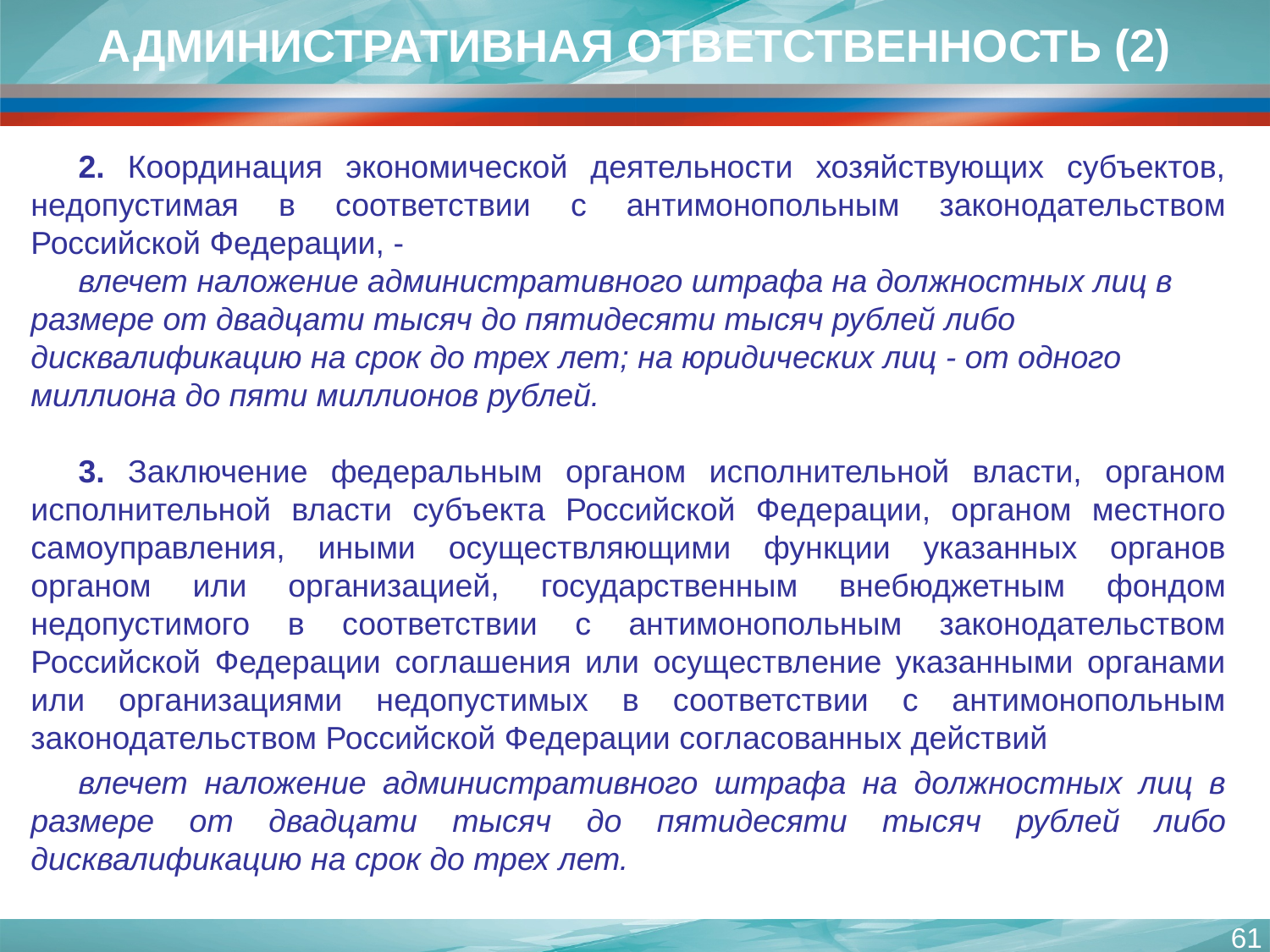

АДМИНИСТРАТИВНАЯ ОТВЕТСТВЕННОСТЬ (2)
2. Координация экономической деятельности хозяйствующих субъектов, недопустимая в соответствии с антимонопольным законодательством Российской Федерации, -
влечет наложение административного штрафа на должностных лиц в размере от двадцати тысяч до пятидесяти тысяч рублей либо дисквалификацию на срок до трех лет; на юридических лиц - от одного миллиона до пяти миллионов рублей.

3. Заключение федеральным органом исполнительной власти, органом исполнительной власти субъекта Российской Федерации, органом местного самоуправления, иными осуществляющими функции указанных органов органом или организацией, государственным внебюджетным фондом недопустимого в соответствии с антимонопольным законодательством Российской Федерации соглашения или осуществление указанными органами или организациями недопустимых в соответствии с антимонопольным законодательством Российской Федерации согласованных действий
влечет наложение административного штрафа на должностных лиц в размере от двадцати тысяч до пятидесяти тысяч рублей либо дисквалификацию на срок до трех лет.
61